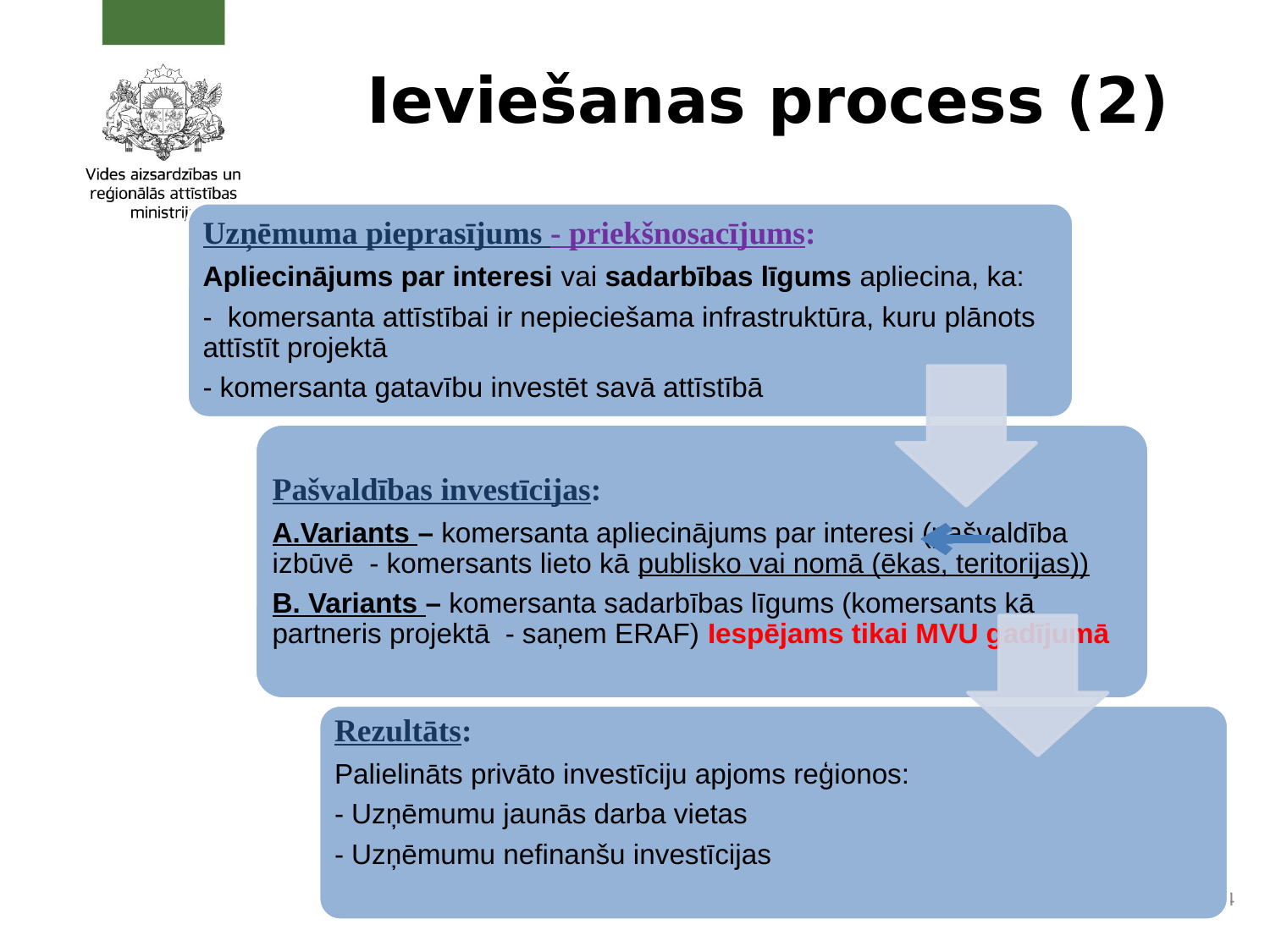

# Ieviešanas process (2)
Uzņēmuma pieprasījums - priekšnosacījums:
Apliecinājums par interesi vai sadarbības līgums apliecina, ka:
-  komersanta attīstībai ir nepieciešama infrastruktūra, kuru plānots attīstīt projektā
- komersanta gatavību investēt savā attīstībā
Pašvaldības investīcijas:
A.Variants – komersanta apliecinājums par interesi (pašvaldība izbūvē  - komersants lieto kā publisko vai nomā (ēkas, teritorijas))
B. Variants – komersanta sadarbības līgums (komersants kā partneris projektā  - saņem ERAF) Iespējams tikai MVU gadījumā
Rezultāts:
Palielināts privāto investīciju apjoms reģionos:
- Uzņēmumu jaunās darba vietas
- Uzņēmumu nefinanšu investīcijas

4